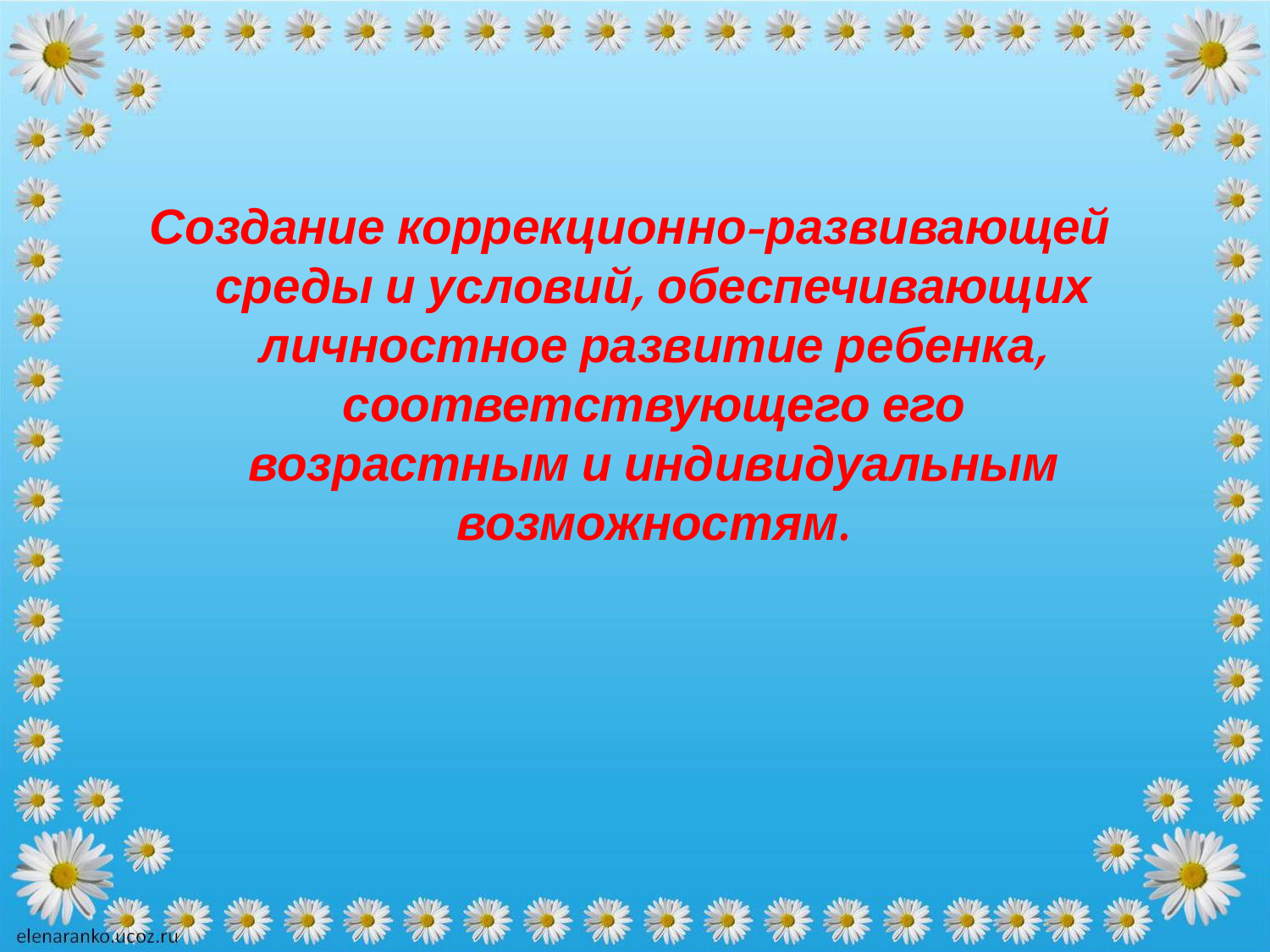

Создание коррекционно-развивающей среды и условий, обеспечивающих личностное развитие ребенка, соответствующего его возрастным и индивидуальным возможностям.